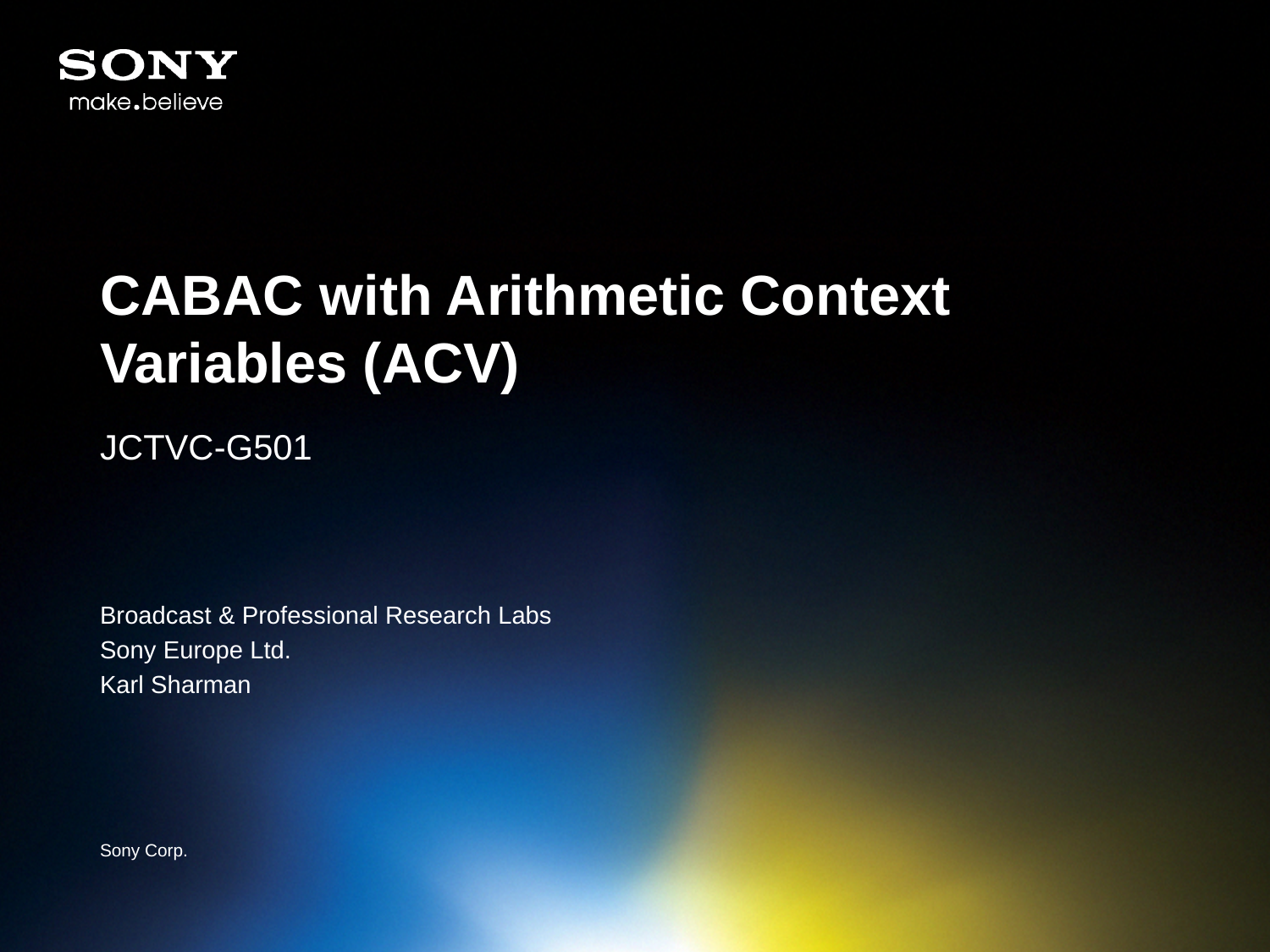

# CABAC with Arithmetic Context Variables (ACV)
JCTVC-G501
Broadcast & Professional Research Labs
Sony Europe Ltd.
Karl Sharman
Sony Corp.